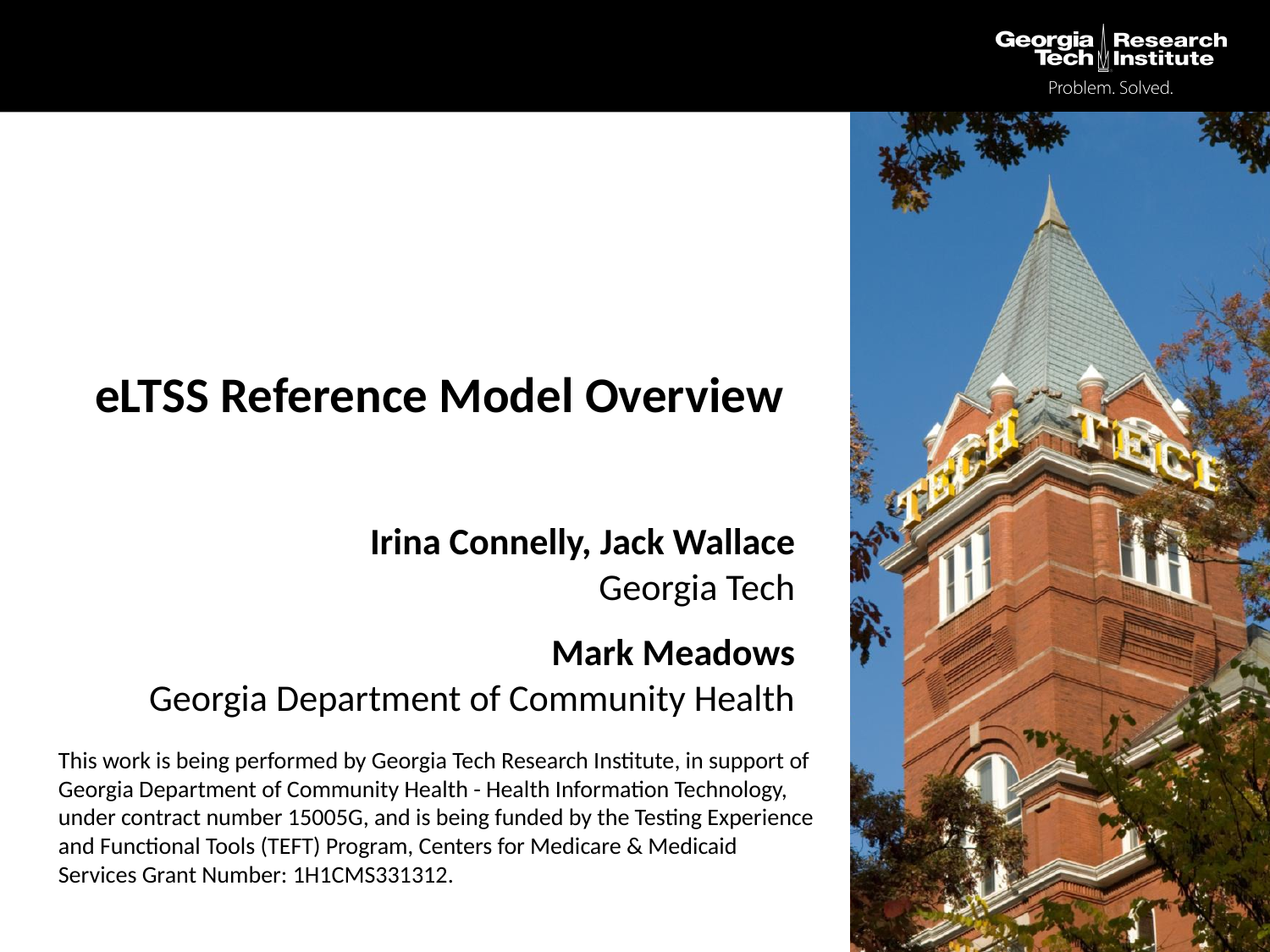

# eLTSS Reference Model Overview
Irina Connelly, Jack Wallace
Georgia Tech
Mark Meadows
Georgia Department of Community Health
This work is being performed by Georgia Tech Research Institute, in support of Georgia Department of Community Health - Health Information Technology, under contract number 15005G, and is being funded by the Testing Experience and Functional Tools (TEFT) Program, Centers for Medicare & Medicaid Services Grant Number: 1H1CMS331312.